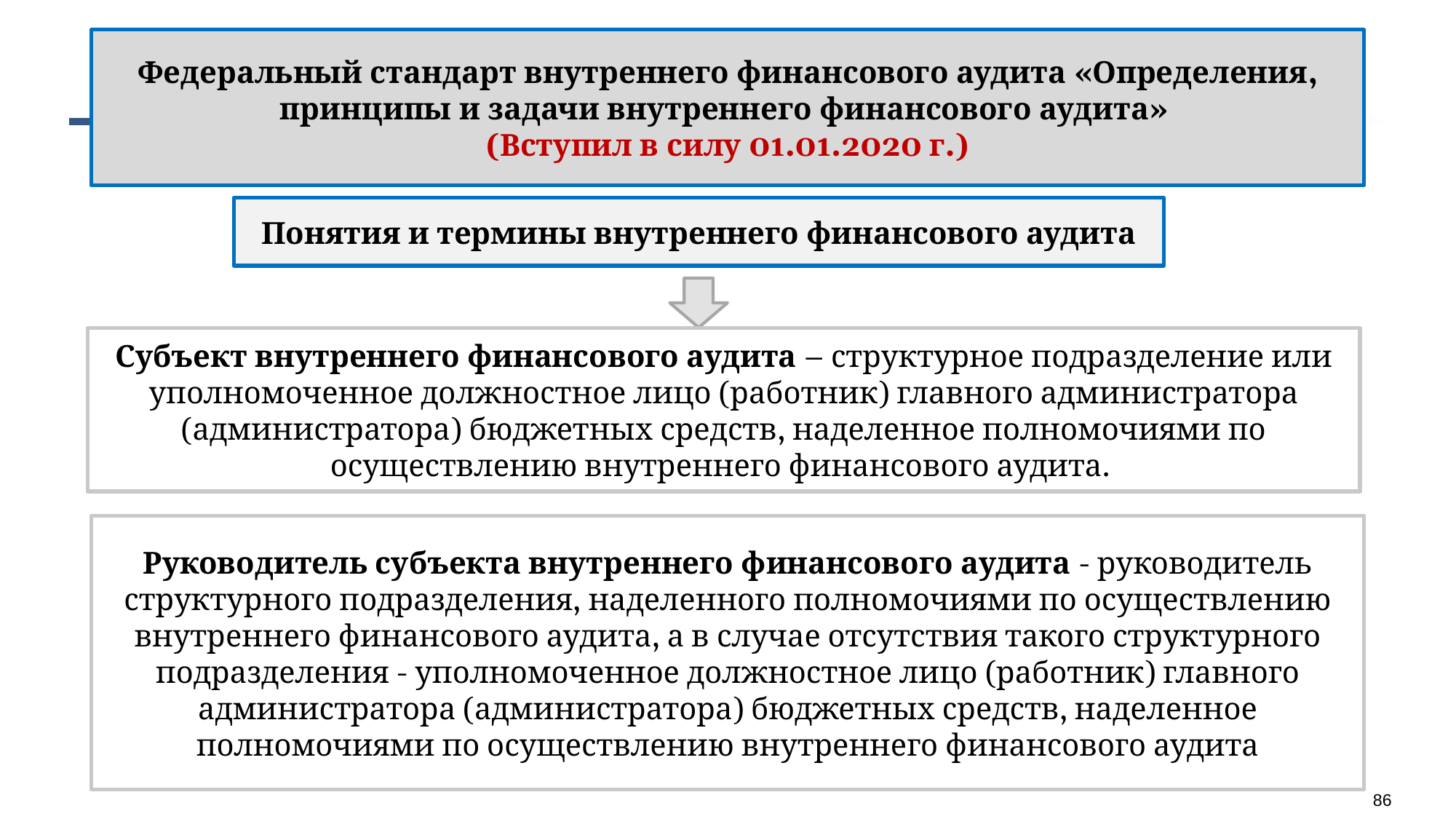

Федеральный стандарт внутреннего финансового аудита «Определения, принципы и задачи внутреннего финансового аудита»
(Вступил в силу 01.01.2020 г.)
Понятия и термины внутреннего финансового аудита

Субъект внутреннего финансового аудита – структурное подразделение или уполномоченное должностное лицо (работник) главного администратора (администратора) бюджетных средств, наделенное полномочиями по осуществлению внутреннего финансового аудита.
Руководитель субъекта внутреннего финансового аудита - руководитель структурного подразделения, наделенного полномочиями по осуществлению внутреннего финансового аудита, а в случае отсутствия такого структурного подразделения - уполномоченное должностное лицо (работник) главного администратора (администратора) бюджетных средств, наделенное полномочиями по осуществлению внутреннего финансового аудита